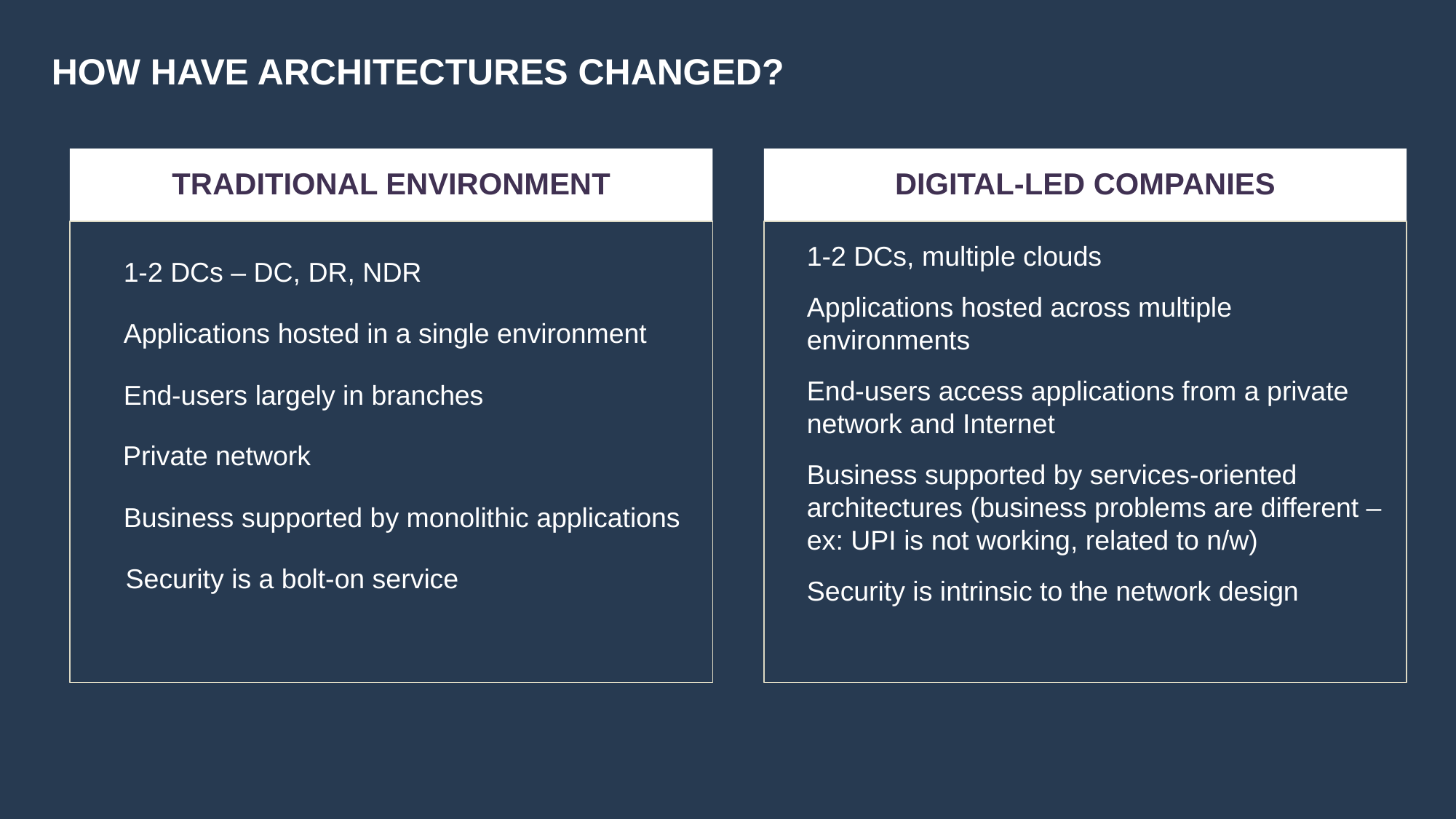

# HOW HAVE ARCHITECTURES CHANGED?
TRADITIONAL ENVIRONMENT
DIGITAL-LED COMPANIES
1-2 DCs – DC, DR, NDR
Applications hosted in a single environment
End-users largely in branches
Private network
Business supported by monolithic applications
Security is a bolt-on service

1-2 DCs, multiple clouds
Applications hosted across multiple environments
End-users access applications from a private network and Internet
Business supported by services-oriented architectures (business problems are different – ex: UPI is not working, related to n/w)
Security is intrinsic to the network design